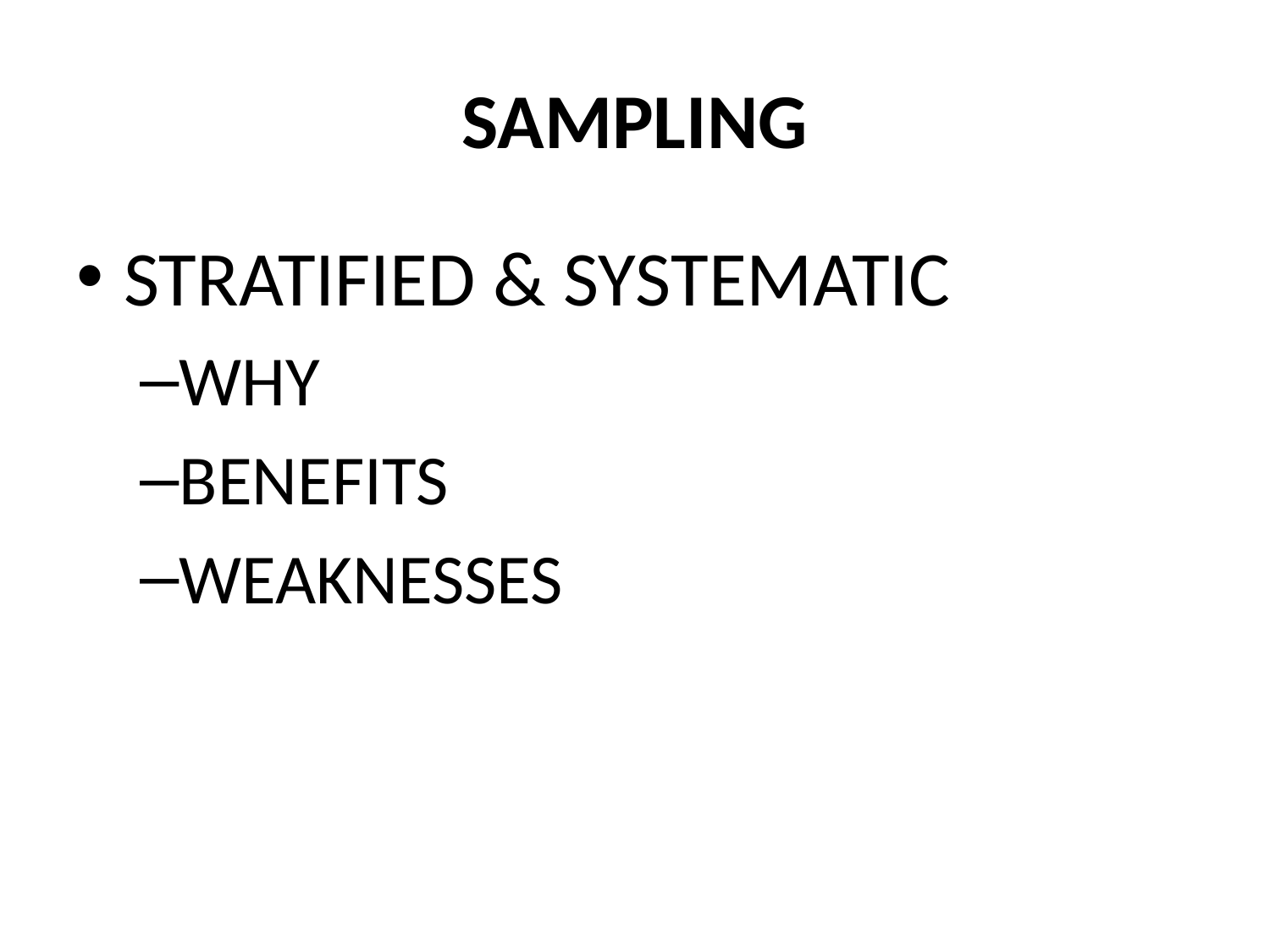

# SAMPLING
STRATIFIED & SYSTEMATIC
WHY
BENEFITS
WEAKNESSES